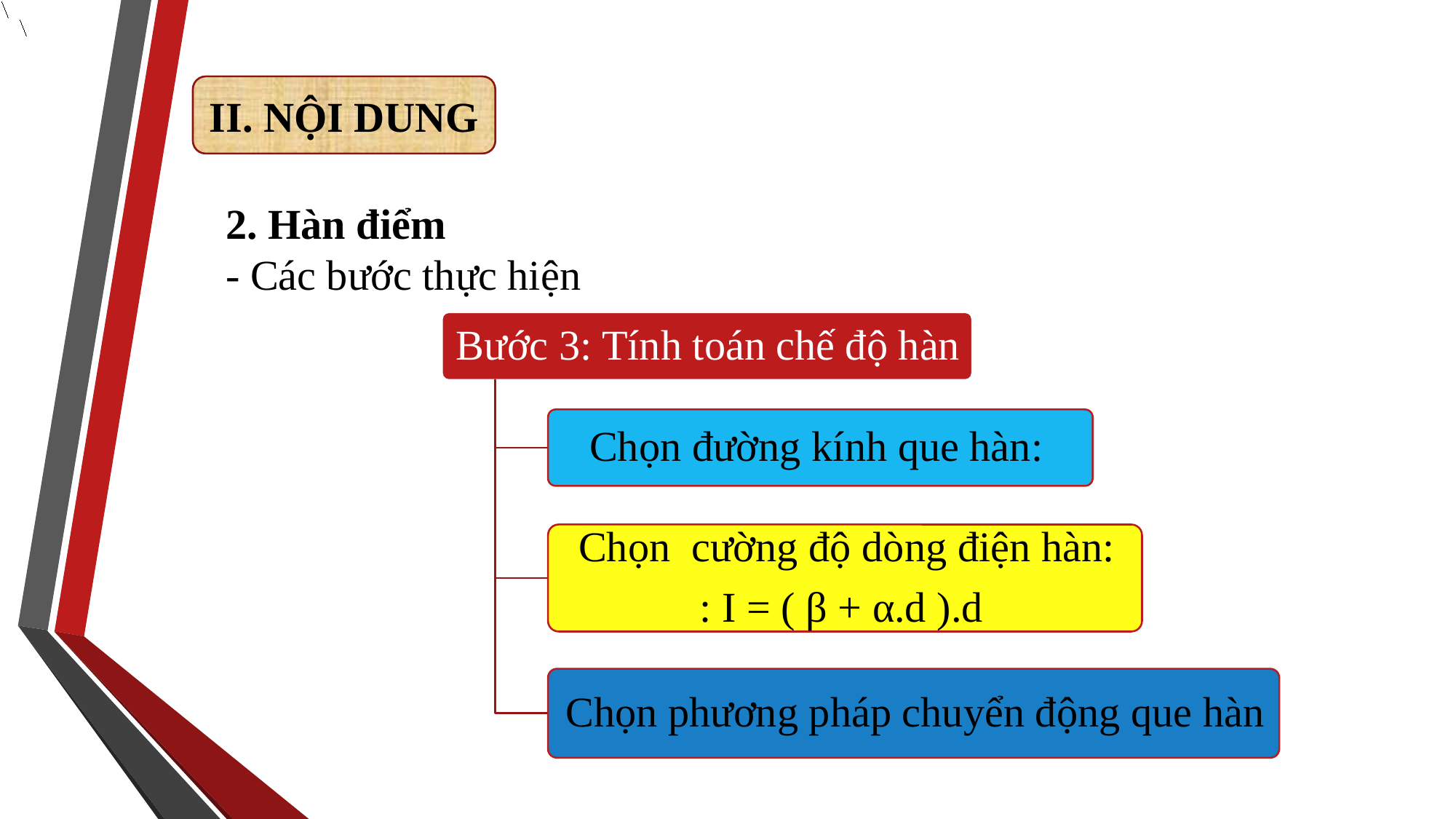

II. NỘI DUNG
2. Hàn điểm
- Các bước thực hiện
Bước 3: Tính toán chế độ hàn
Chọn đường kính que hàn:
Chọn  cường độ dòng điện hàn:
: I = ( β + α.d ).d
Chọn phương pháp chuyển động que hàn